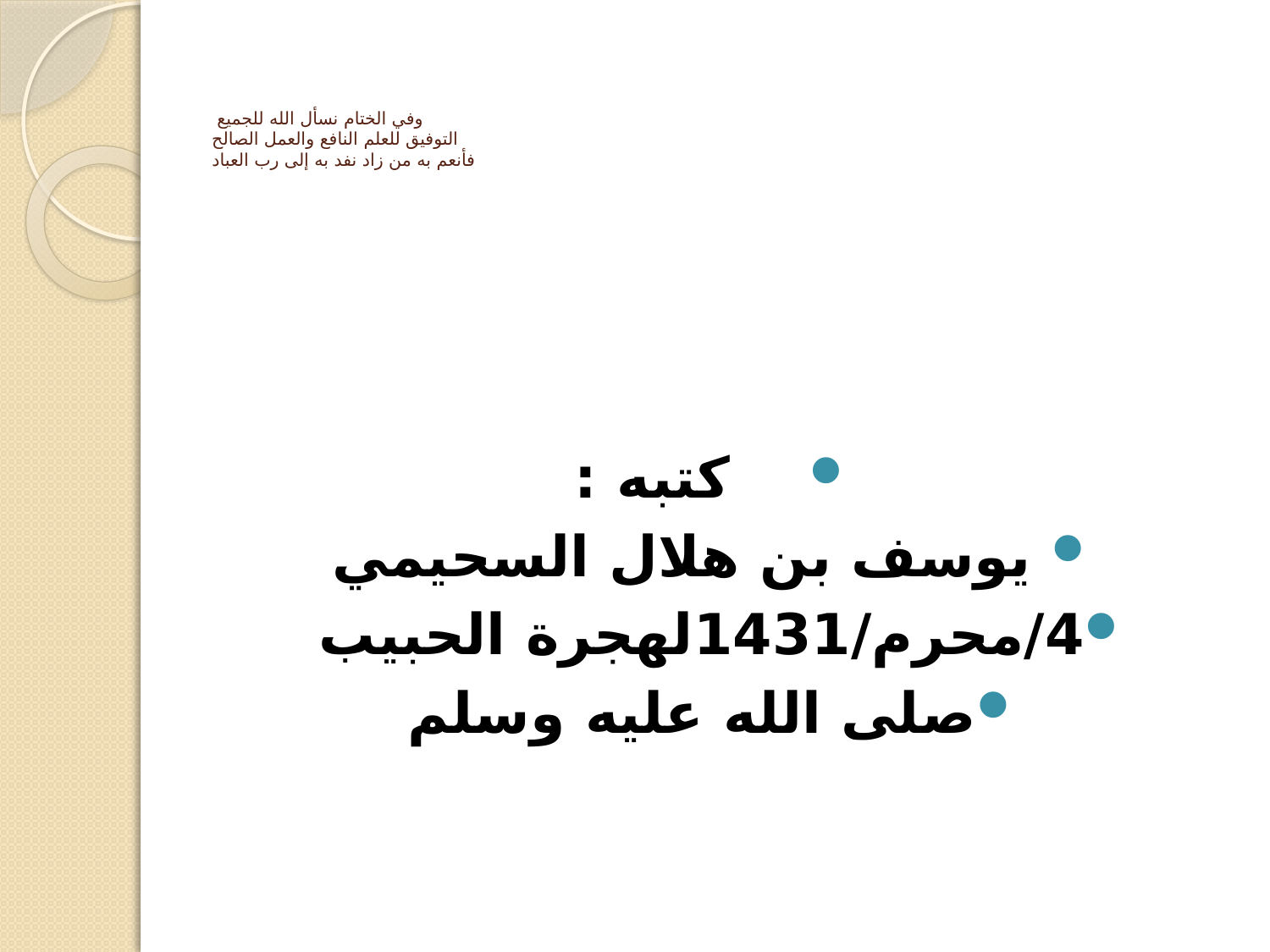

# وفي الختام نسأل الله للجميع التوفيق للعلم النافع والعمل الصالح فأنعم به من زاد نفد به إلى رب العباد

    كتبه :
 يوسف بن هلال السحيمي
4/محرم/1431لهجرة الحبيب
صلى الله عليه وسلم